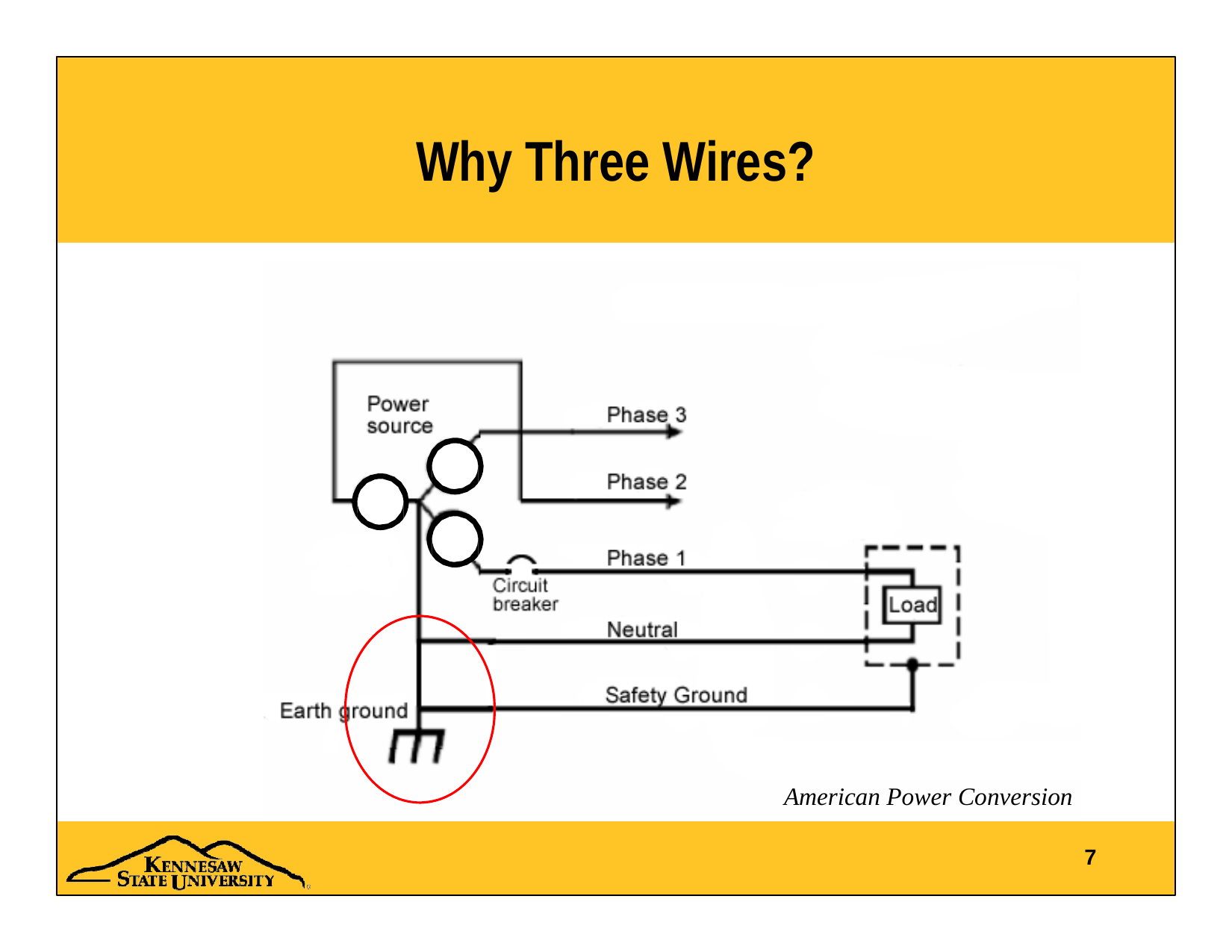

# Why Three Wires?

American Power Conversion

7